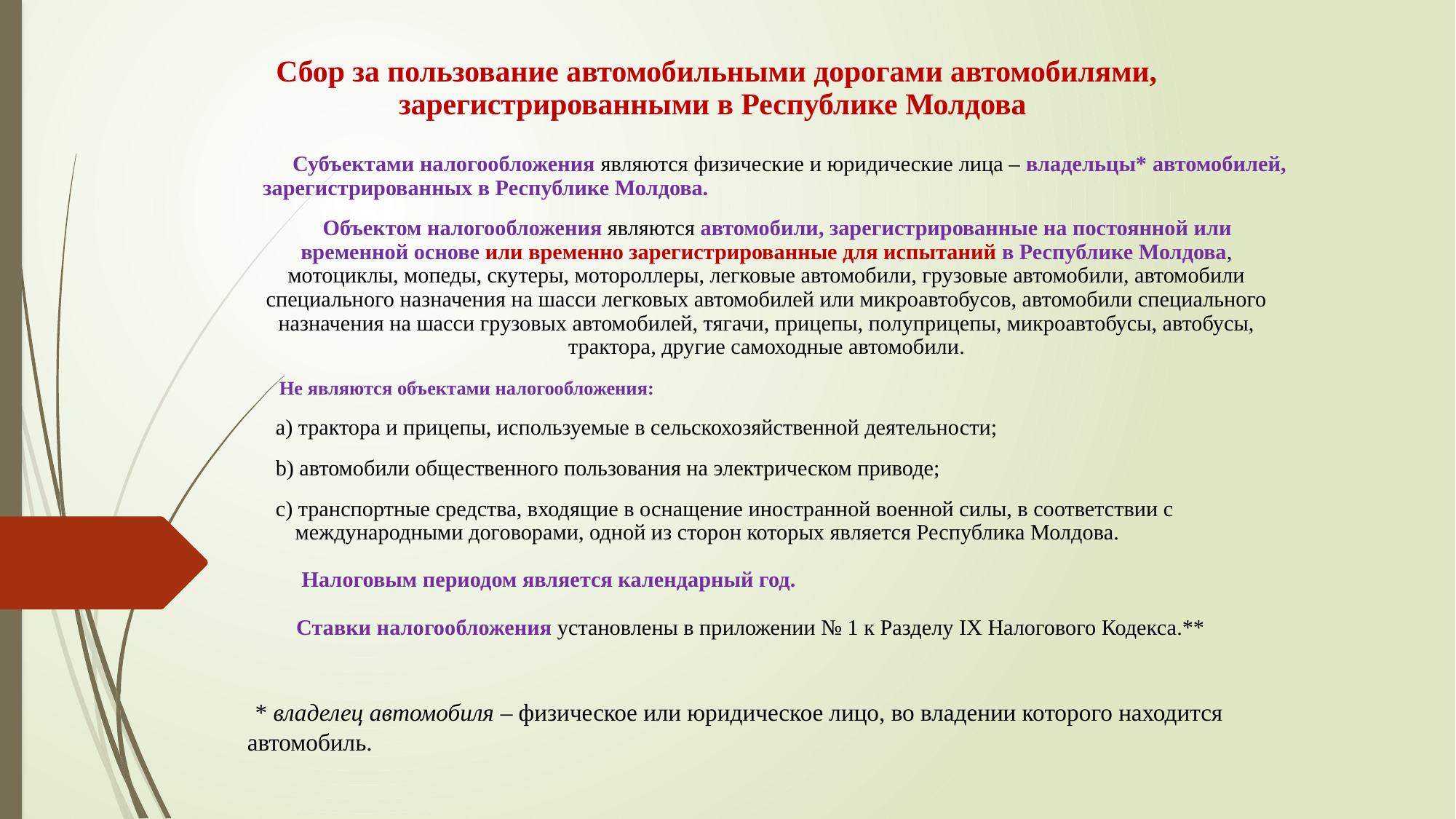

Сбор за пользование автомобильными дорогами автомобилями, зарегистрированными в Республике Молдова
        Субъектами налогообложения являются физические и юридические лица – владельцы* автомобилей,    зарегистрированных в Республике Молдова.
    Объектом налогообложения являются автомобили, зарегистрированные на постоянной или временной основе или временно зарегистрированные для испытаний в Республике Молдова, мотоциклы, мопеды, скутеры, мотороллеры, легковые автомобили, грузовые автомобили, автомобили специального назначения на шасси легковых автомобилей или микроавтобусов, автомобили специального назначения на шасси грузовых автомобилей, тягачи, прицепы, полуприцепы, микроавтобусы, автобусы, трактора, другие самоходные автомобили.
      Не являются объектами налогообложения:
а) трактора и прицепы, используемые в сельскохозяйственной деятельности;
b) автомобили общественного пользования на электрическом приводе;
с) транспортные средства, входящие в оснащение иностранной военной силы, в соответствии с международными договорами, одной из сторон которых является Республика Молдова.

 Налоговым периодом является календарный год.

Ставки налогообложения установлены в приложении № 1 к Разделу IX Налогового Кодекса.**

 * владелец автомобиля – физическое или юридическое лицо, во владении которого находится автомобиль.